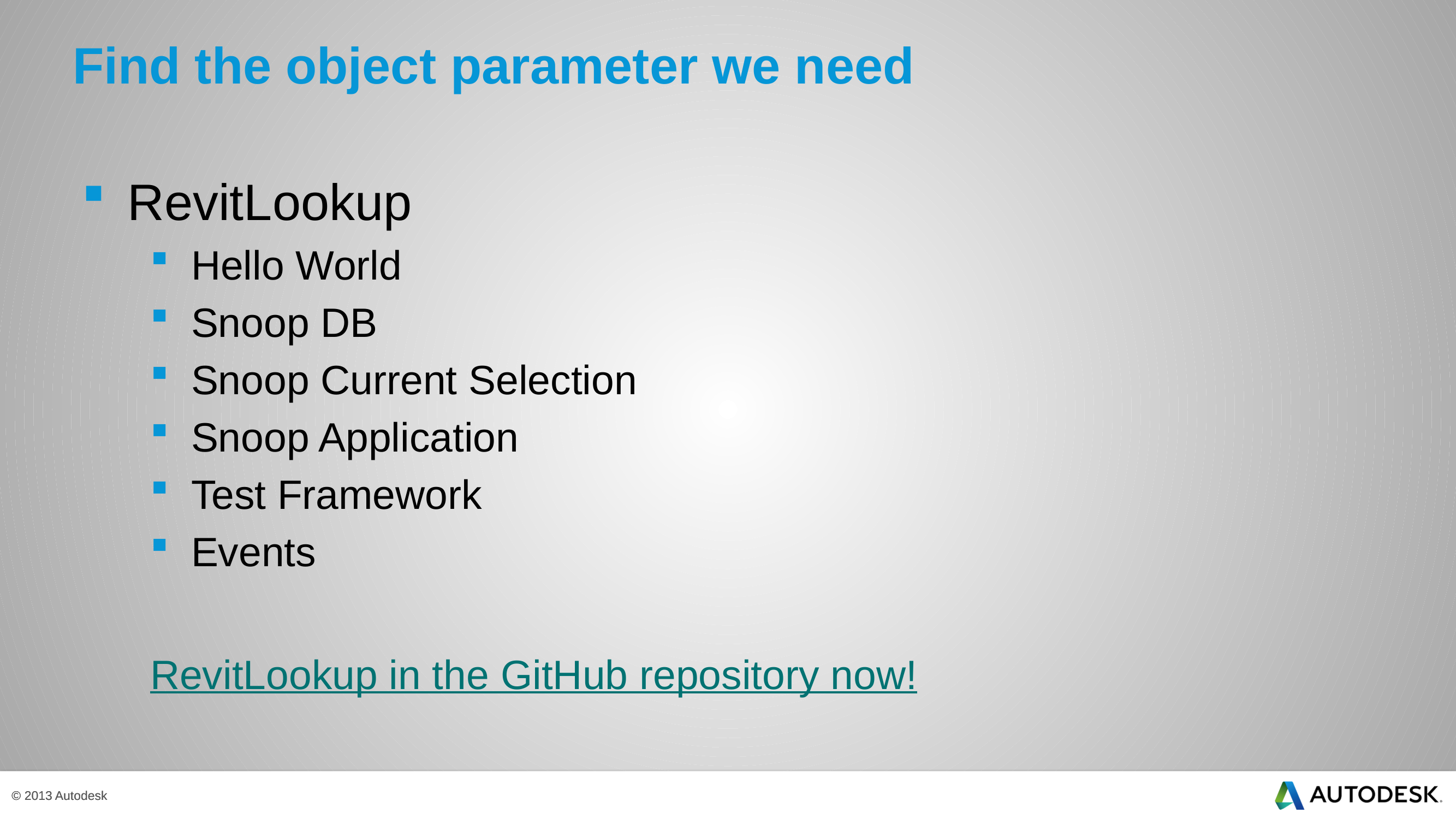

# Find the object parameter we need
RevitLookup
Hello World
Snoop DB
Snoop Current Selection
Snoop Application
Test Framework
Events

RevitLookup in the GitHub repository now!